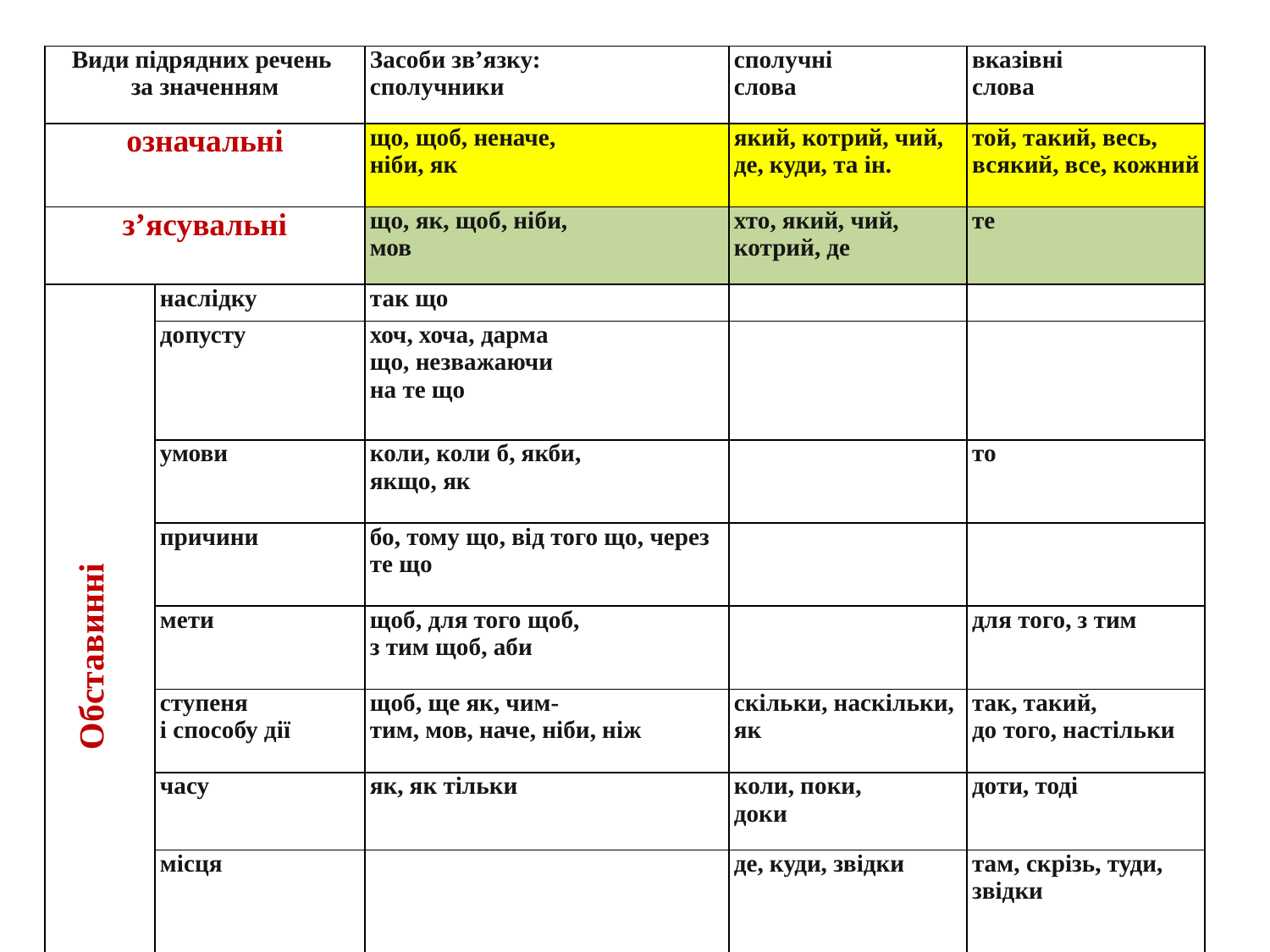

| Види підрядних речень за значенням |  | Засоби зв’язку: сполучники | сполучні слова | вказівні слова |
| --- | --- | --- | --- | --- |
| означальні |  | що, щоб, неначе, ніби, як | який, котрий, чий, де, куди, та ін. | той, такий, весь, всякий, все, кожний |
| з’ясувальні |  | що, як, щоб, ніби, мов | хто, який, чий, котрий, де | те |
| Обставинні | наслідку | так що |  |  |
|  | допусту | хоч, хоча, дарма що, незважаючи на те що |  |  |
|  | умови | коли, коли б, якби, якщо, як |  | то |
|  | причини | бо, тому що, від того що, через те що |  |  |
|  | мети | щоб, для того щоб, з тим щоб, аби |  | для того, з тим |
|  | ступеня і способу дії | щоб, ще як, чим- тим, мов, наче, ніби, ніж | скільки, наскільки, як | так, такий, до того, настільки |
|  | часу | як, як тільки | коли, поки, доки | доти, тоді |
|  | місця |  | де, куди, звідки | там, скрізь, туди, звідки |